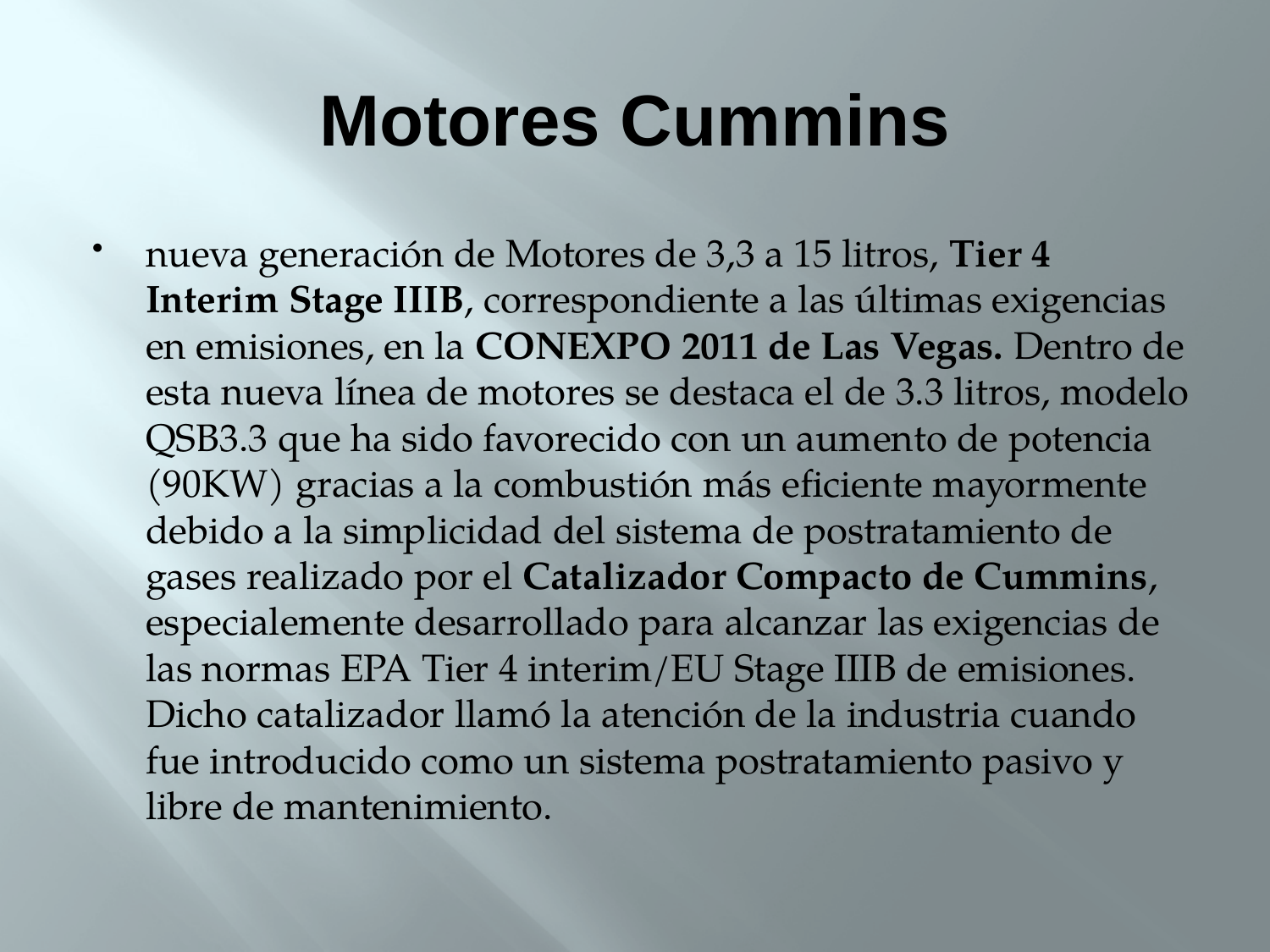

# Motores Cummins
nueva generación de Motores de 3,3 a 15 litros, Tier 4 Interim Stage IIIB, correspondiente a las últimas exigencias en emisiones, en la CONEXPO 2011 de Las Vegas. Dentro de esta nueva línea de motores se destaca el de 3.3 litros, modelo QSB3.3 que ha sido favorecido con un aumento de potencia (90KW) gracias a la combustión más eficiente mayormente debido a la simplicidad del sistema de postratamiento de gases realizado por el Catalizador Compacto de Cummins, especialemente desarrollado para alcanzar las exigencias de las normas EPA Tier 4 interim/EU Stage IIIB de emisiones. Dicho catalizador llamó la atención de la industria cuando fue introducido como un sistema postratamiento pasivo y libre de mantenimiento.